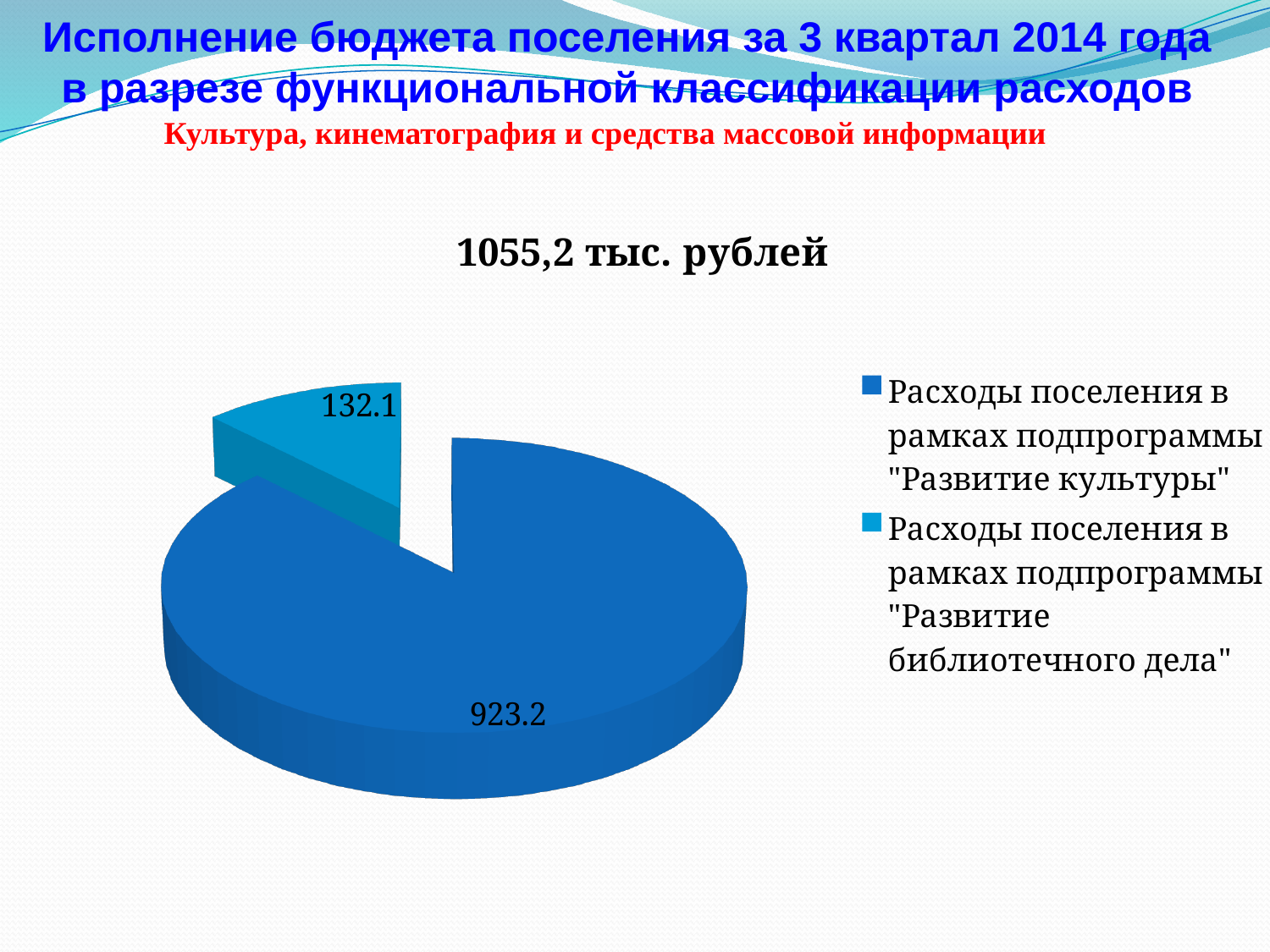

Исполнение бюджета поселения за 3 квартал 2014 года в разрезе функциональной классификации расходов
Культура, кинематография и средства массовой информации

[unsupported chart]